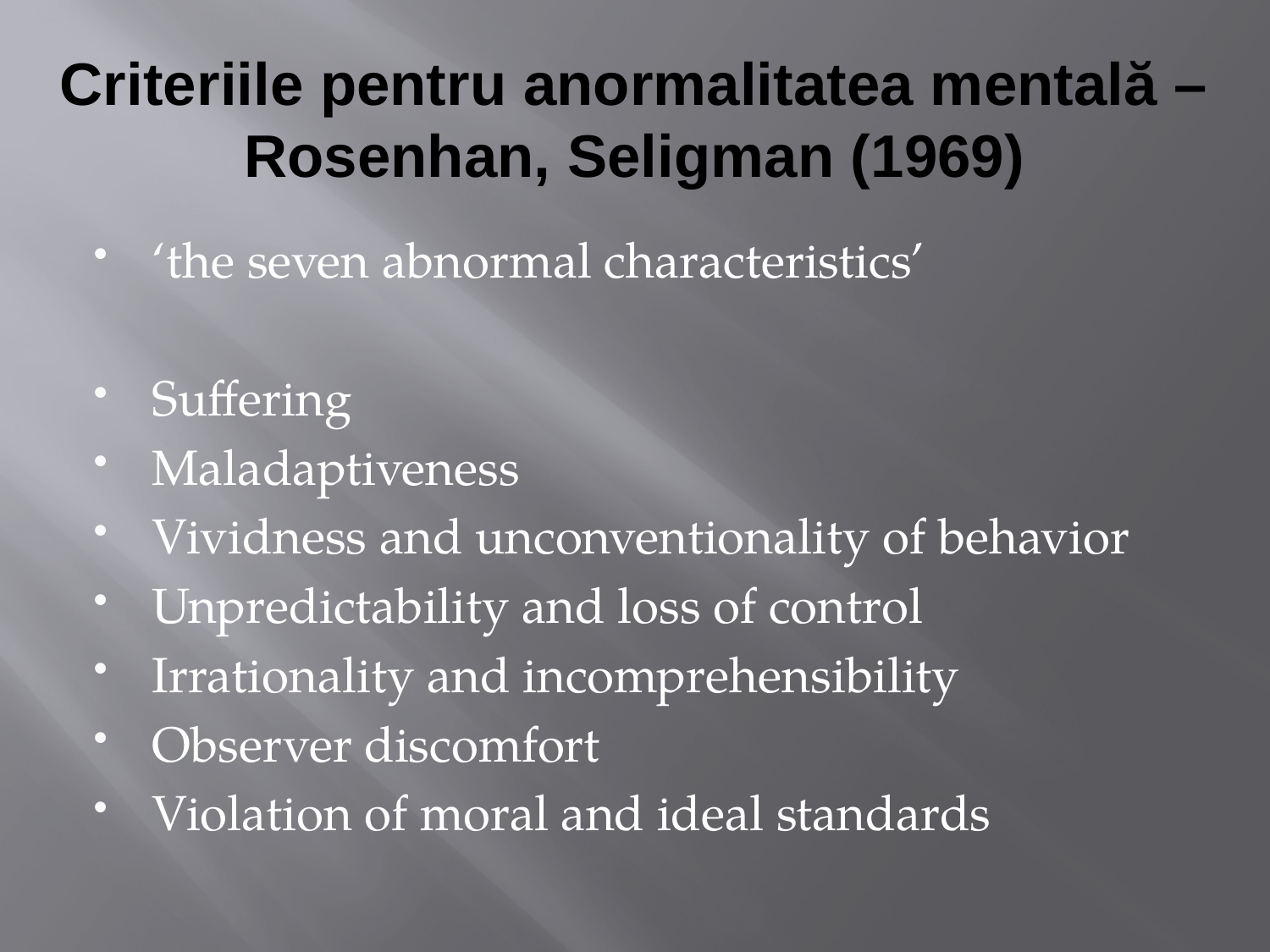

# Criteriile pentru anormalitatea mentală – Rosenhan, Seligman (1969)
‘the seven abnormal characteristics’

Suffering
Maladaptiveness
Vividness and unconventionality of behavior
Unpredictability and loss of control
Irrationality and incomprehensibility
Observer discomfort
Violation of moral and ideal standards